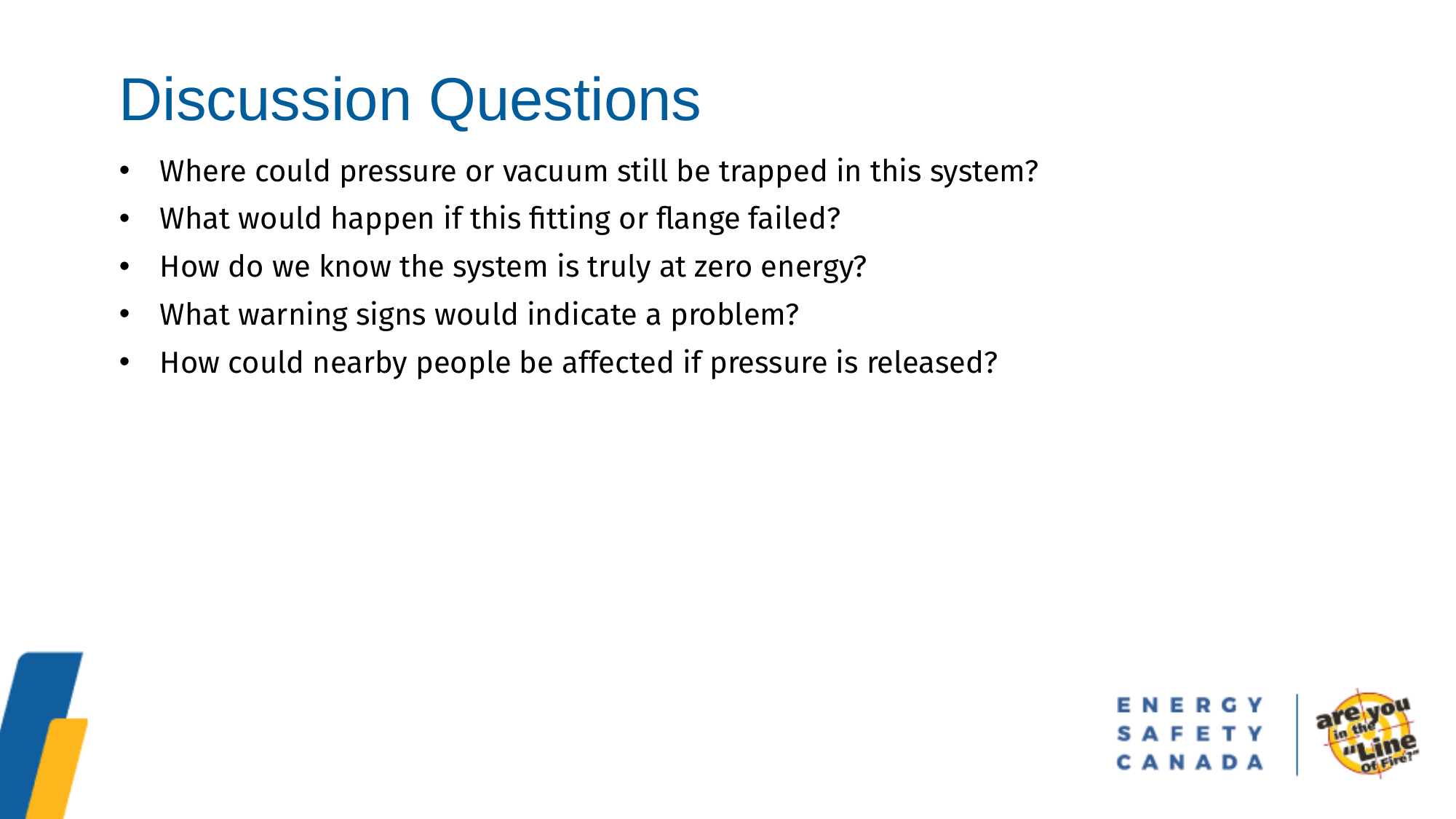

Discussion Questions
Where could pressure or vacuum still be trapped in this system?
What would happen if this fitting or flange failed?
How do we know the system is truly at zero energy?
What warning signs would indicate a problem?
How could nearby people be affected if pressure is released?